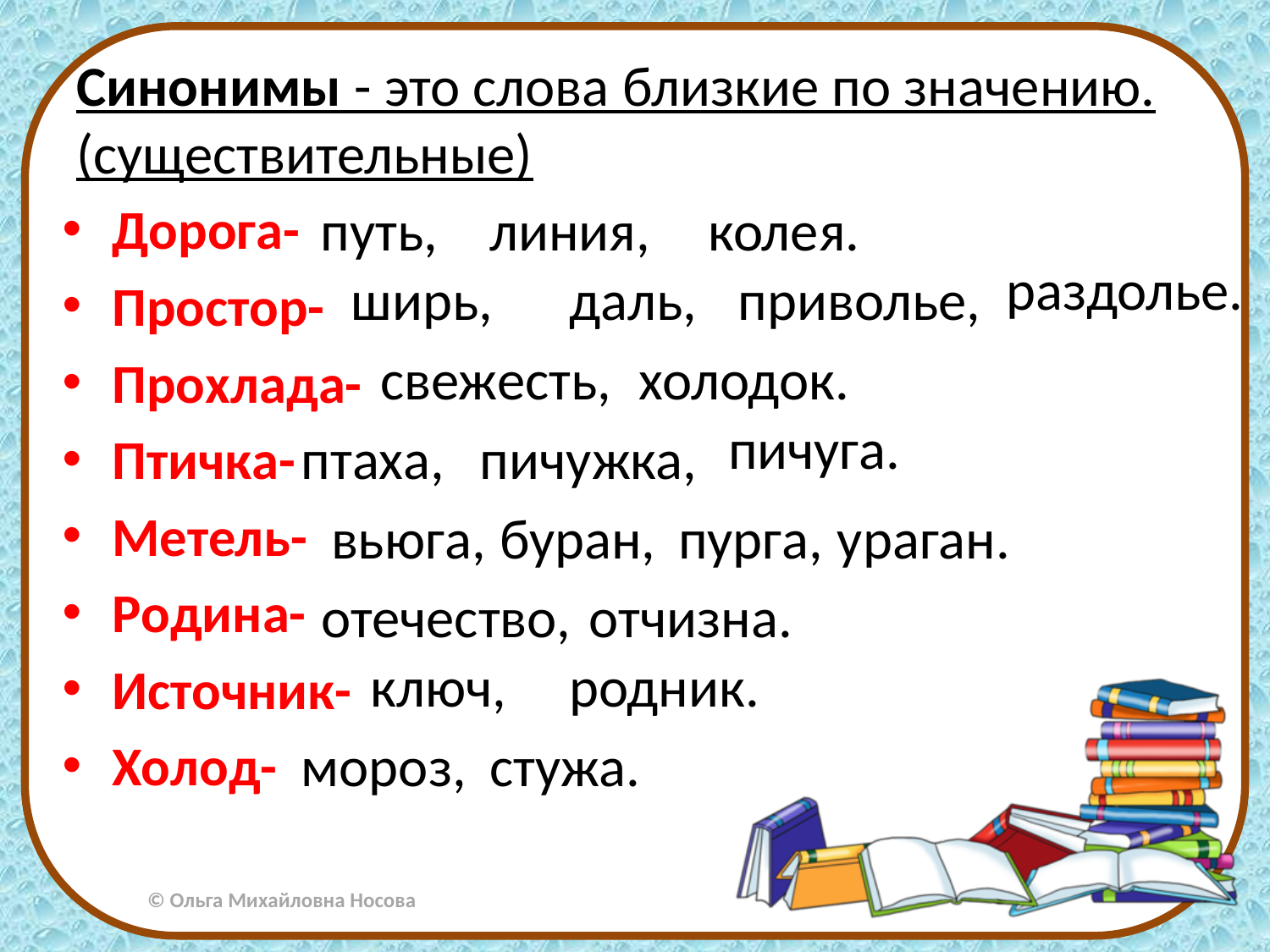

# Синонимы - это слова близкие по значению. (существительные)
Дорога-
Простор-
Прохлада-
Птичка-
Метель-
Родина-
Источник-
Холод-

путь,
линия,
колея.
раздолье.
ширь,
даль,
приволье,
свежесть,
холодок.
пичуга.
птаха,
пичужка,
вьюга,
буран,
пурга,
ураган.
отечество,
отчизна.
ключ,
родник.
мороз,
стужа.